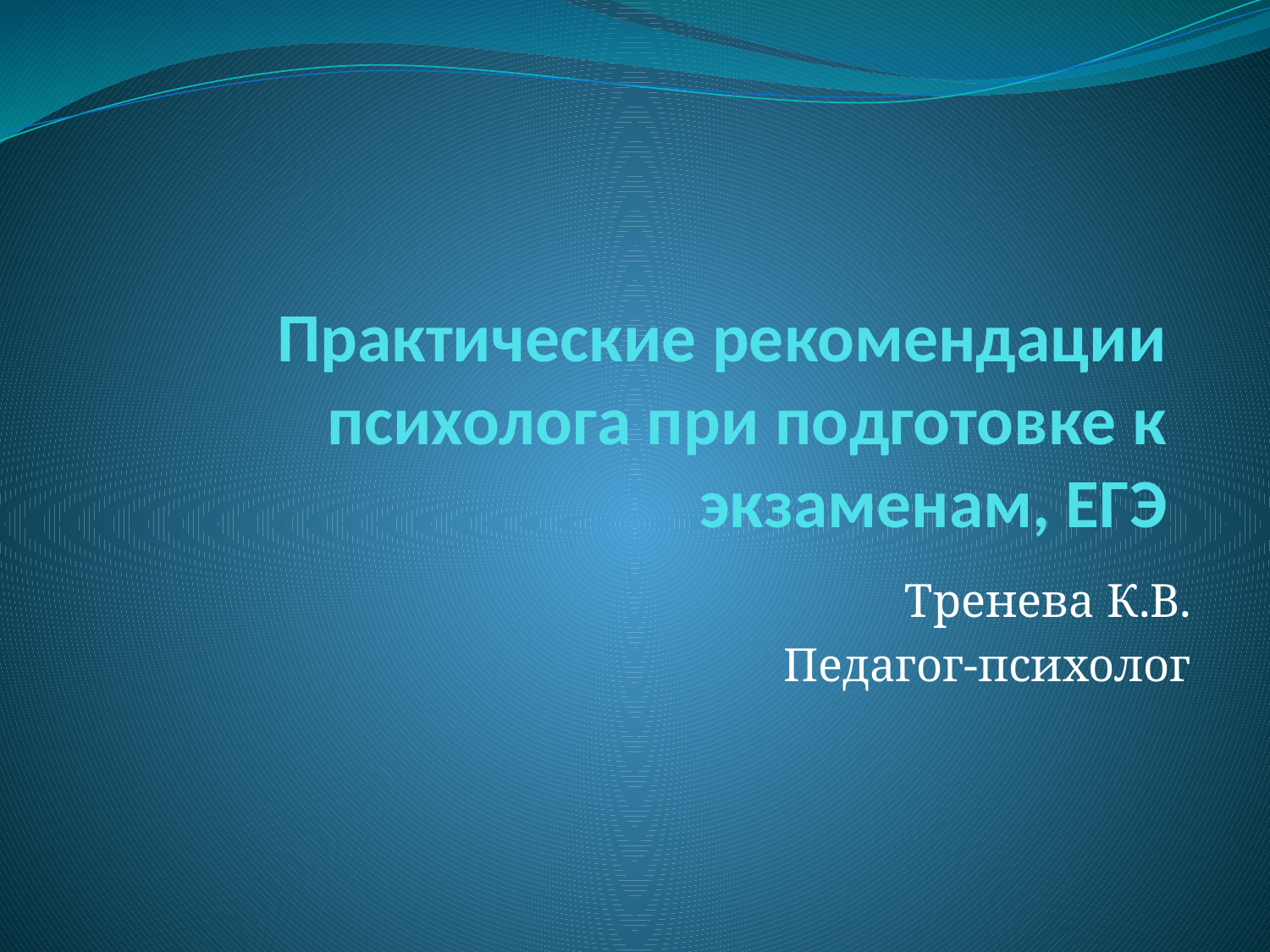

# Практические рекомендации психолога при подготовке к экзаменам, ЕГЭ
Тренева К.В.
Педагог-психолог